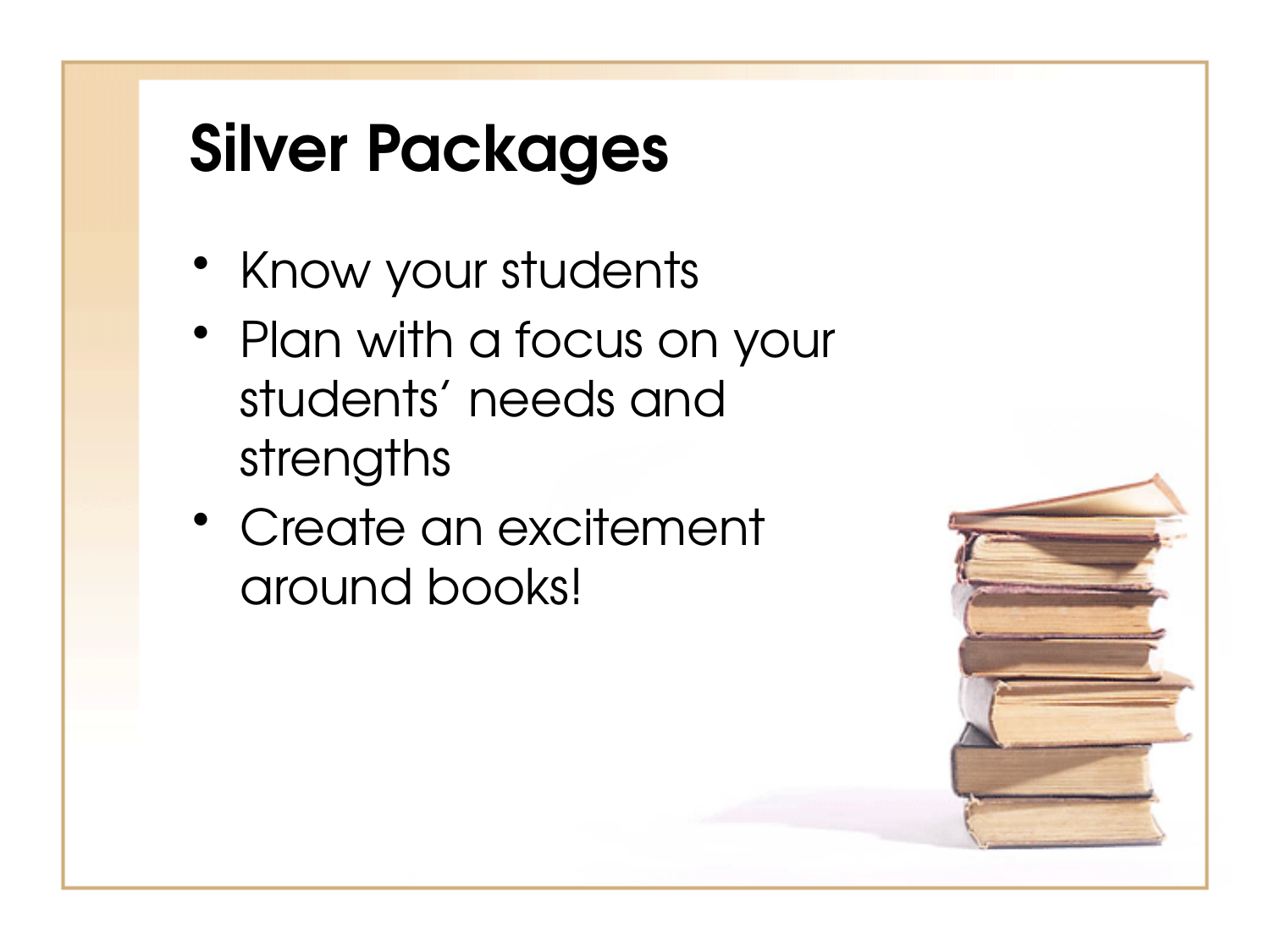

# Silver Packages
Know your students
Plan with a focus on your students’ needs and strengths
Create an excitement around books!